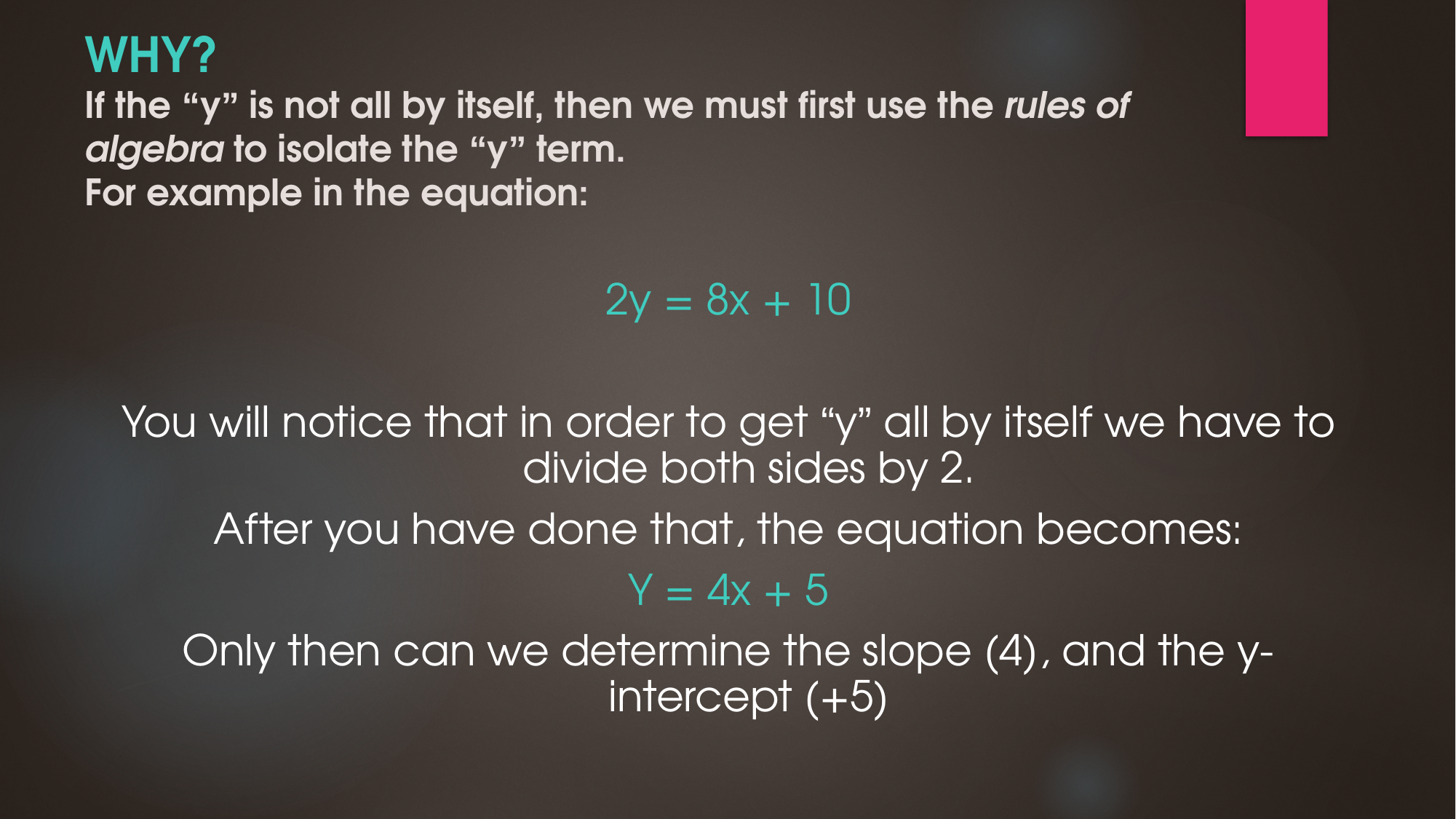

# WHY? If the “y” is not all by itself, then we must first use the rules of algebra to isolate the “y” term. For example in the equation:
2y = 8x + 10

You will notice that in order to get “y” all by itself we have to divide both sides by 2.
After you have done that, the equation becomes:
Y = 4x + 5
Only then can we determine the slope (4), and the y-intercept (+5)